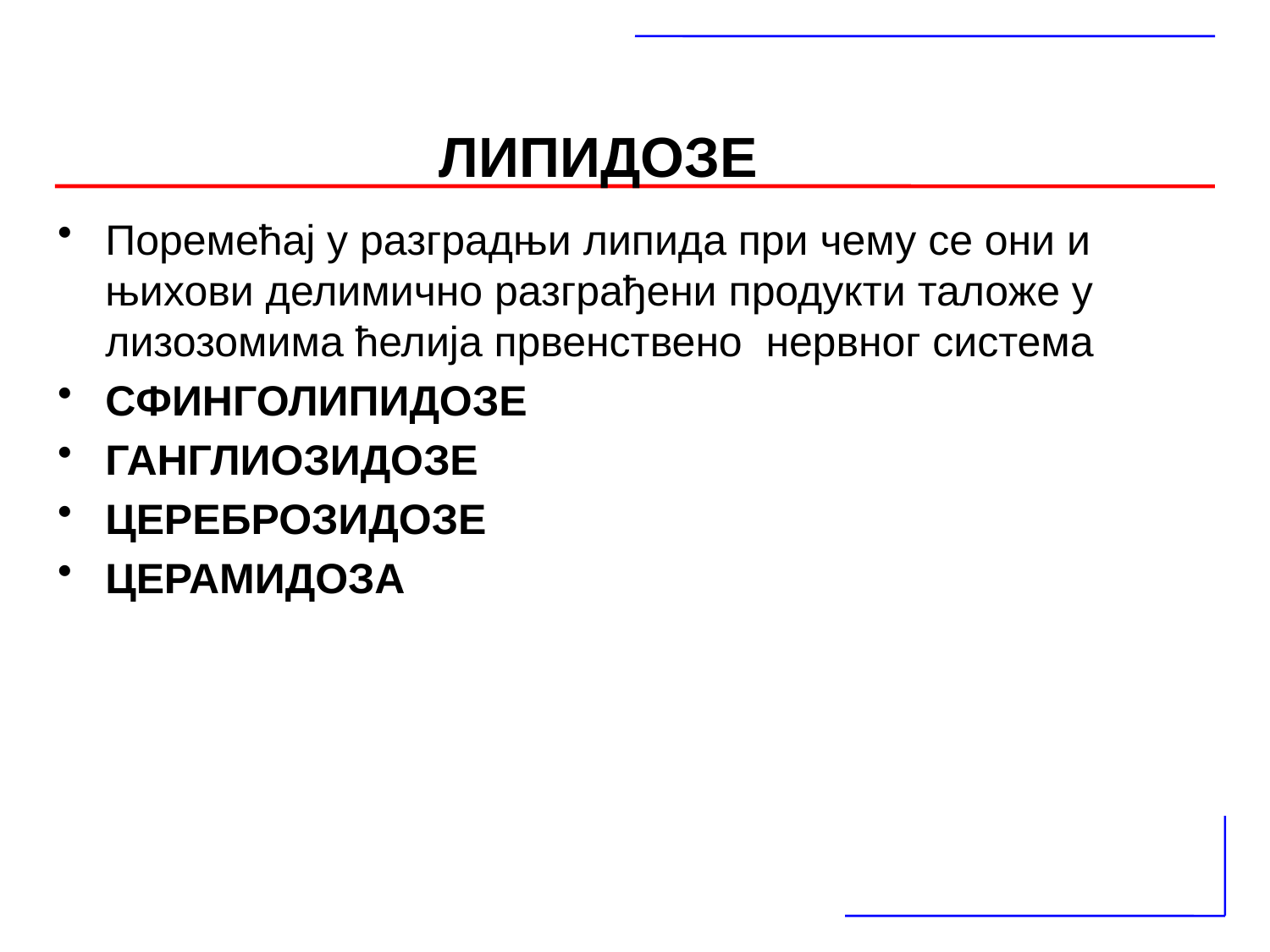

ЛИПИДОЗЕ
Поремећај у разградњи липида при чему се они и њихови делимично разграђени продукти таложе у лизозомима ћелија првенствено  нервног система
СФИНГОЛИПИДОЗЕ
ГАНГЛИОЗИДОЗЕ
ЦЕРЕБРОЗИДОЗЕ
ЦЕРАМИДОЗА